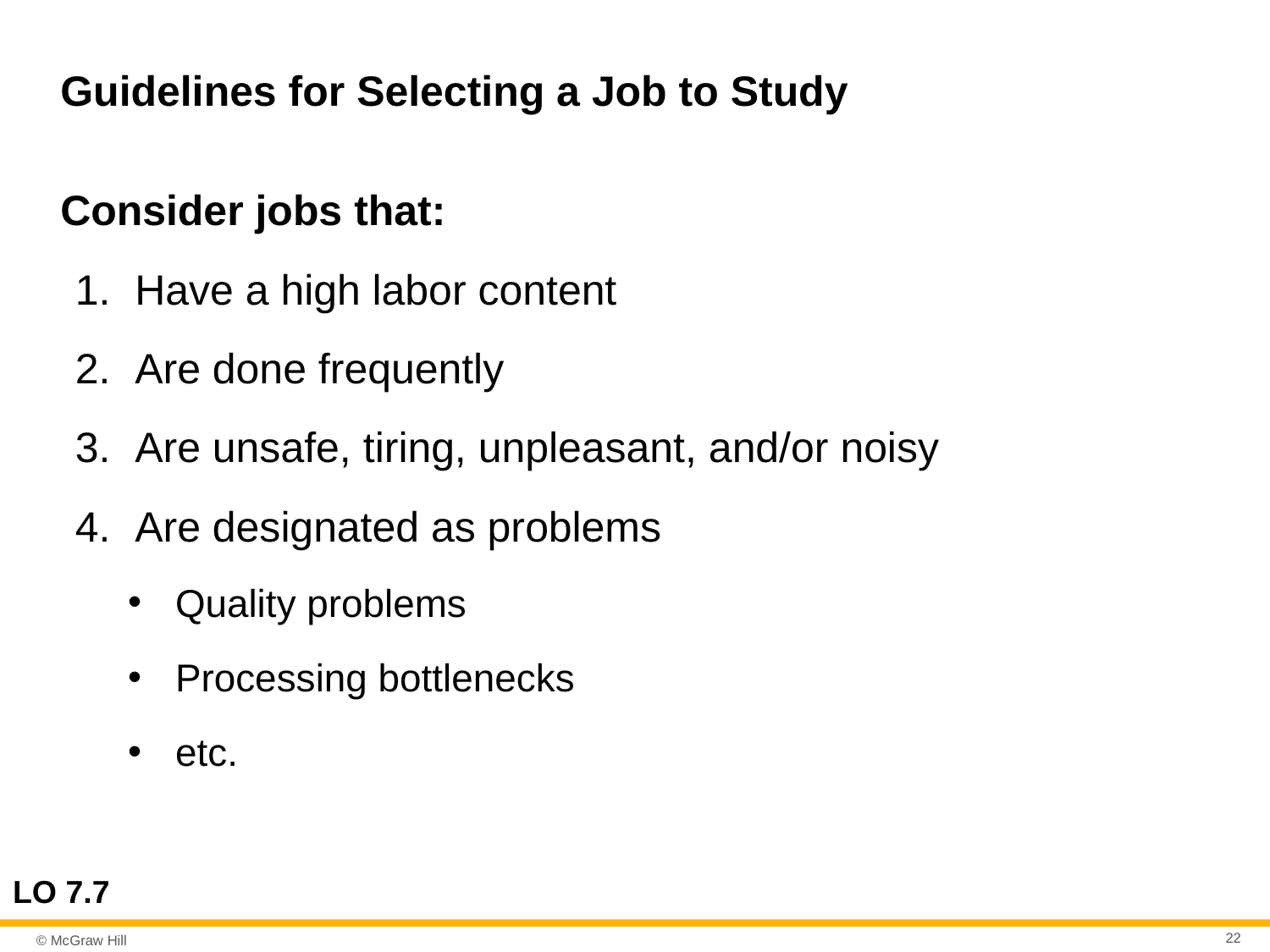

# Guidelines for Selecting a Job to Study
Consider jobs that:
Have a high labor content
Are done frequently
Are unsafe, tiring, unpleasant, and/or noisy
Are designated as problems
Quality problems
Processing bottlenecks
etc.
LO 7.7